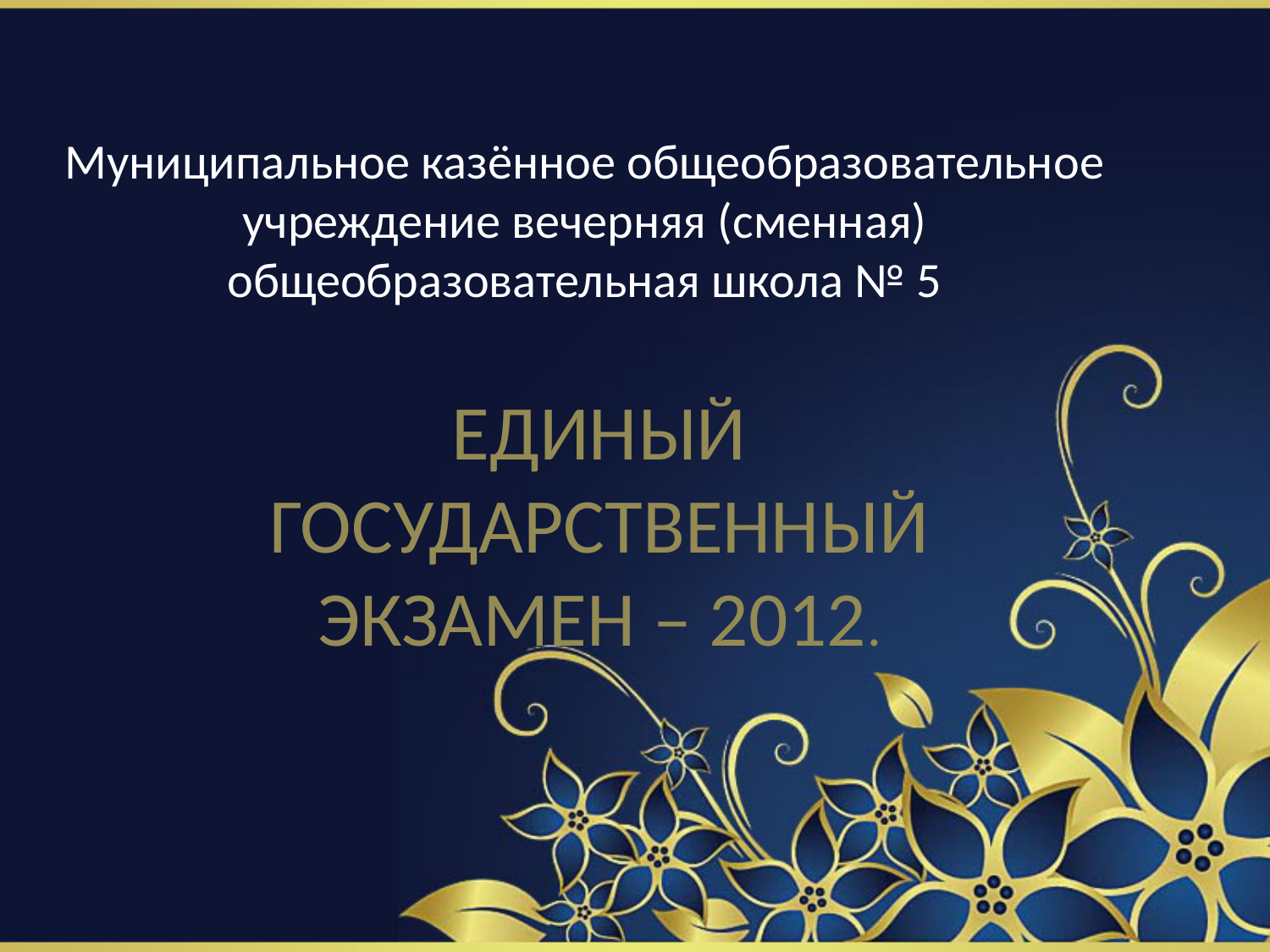

# Муниципальное казённое общеобразовательное учреждение вечерняя (сменная) общеобразовательная школа № 5
ЕДИНЫЙ ГОСУДАРСТВЕННЫЙ ЭКЗАМЕН – 2012.